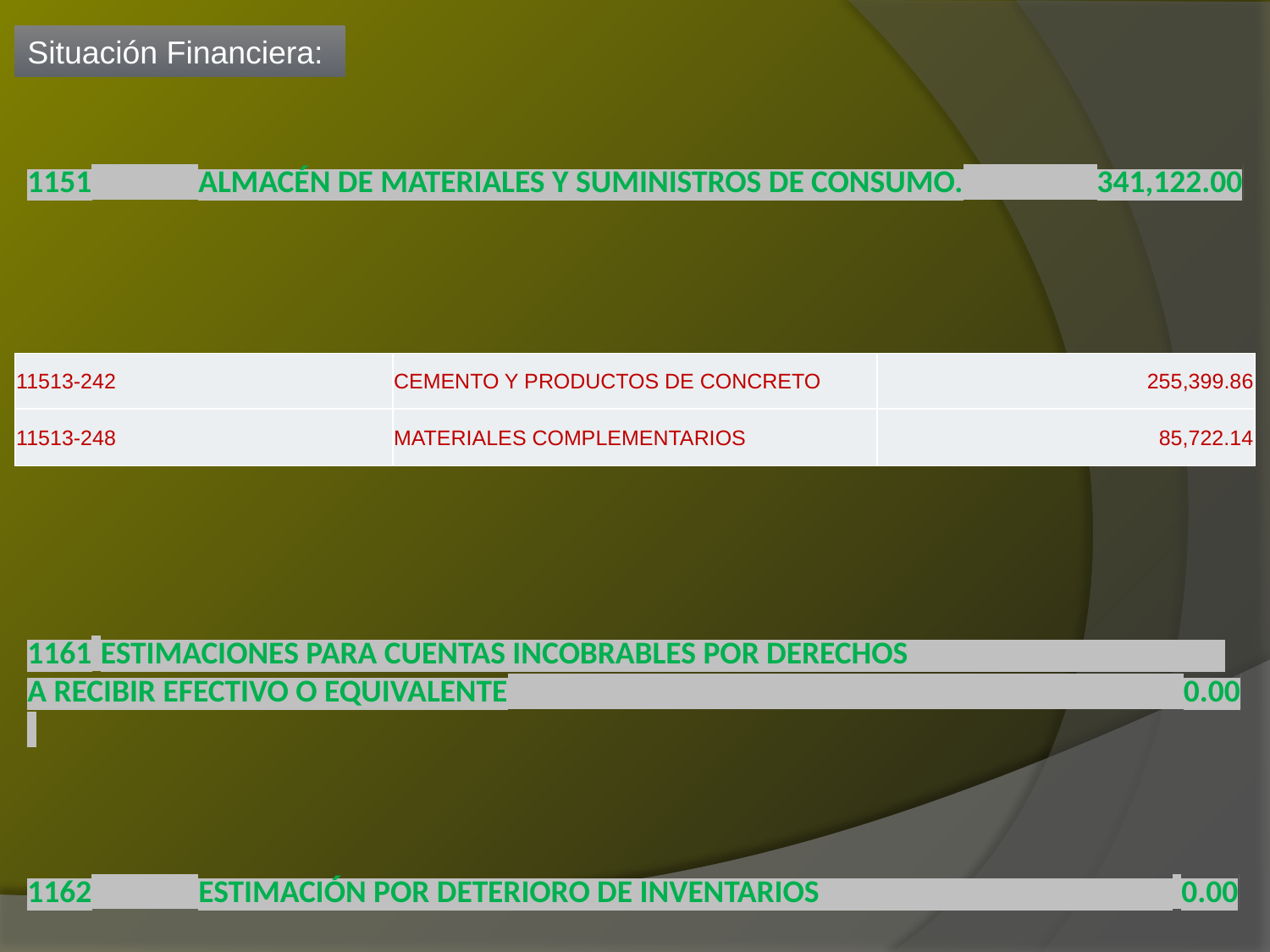

Situación Financiera:
1151            ALMACÉN DE MATERIALES Y SUMINISTROS DE CONSUMO.               341,122.00
| 11513-242 | CEMENTO Y PRODUCTOS DE CONCRETO | 255,399.86 |
| --- | --- | --- |
| 11513-248 | MATERIALES COMPLEMENTARIOS | 85,722.14 |
1161 ESTIMACIONES PARA CUENTAS INCOBRABLES POR DERECHOS                                             A RECIBIR EFECTIVO O EQUIVALENTE                                                                            0.00
1162            ESTIMACIÓN POR DETERIORO DE INVENTARIOS                                                  0.00